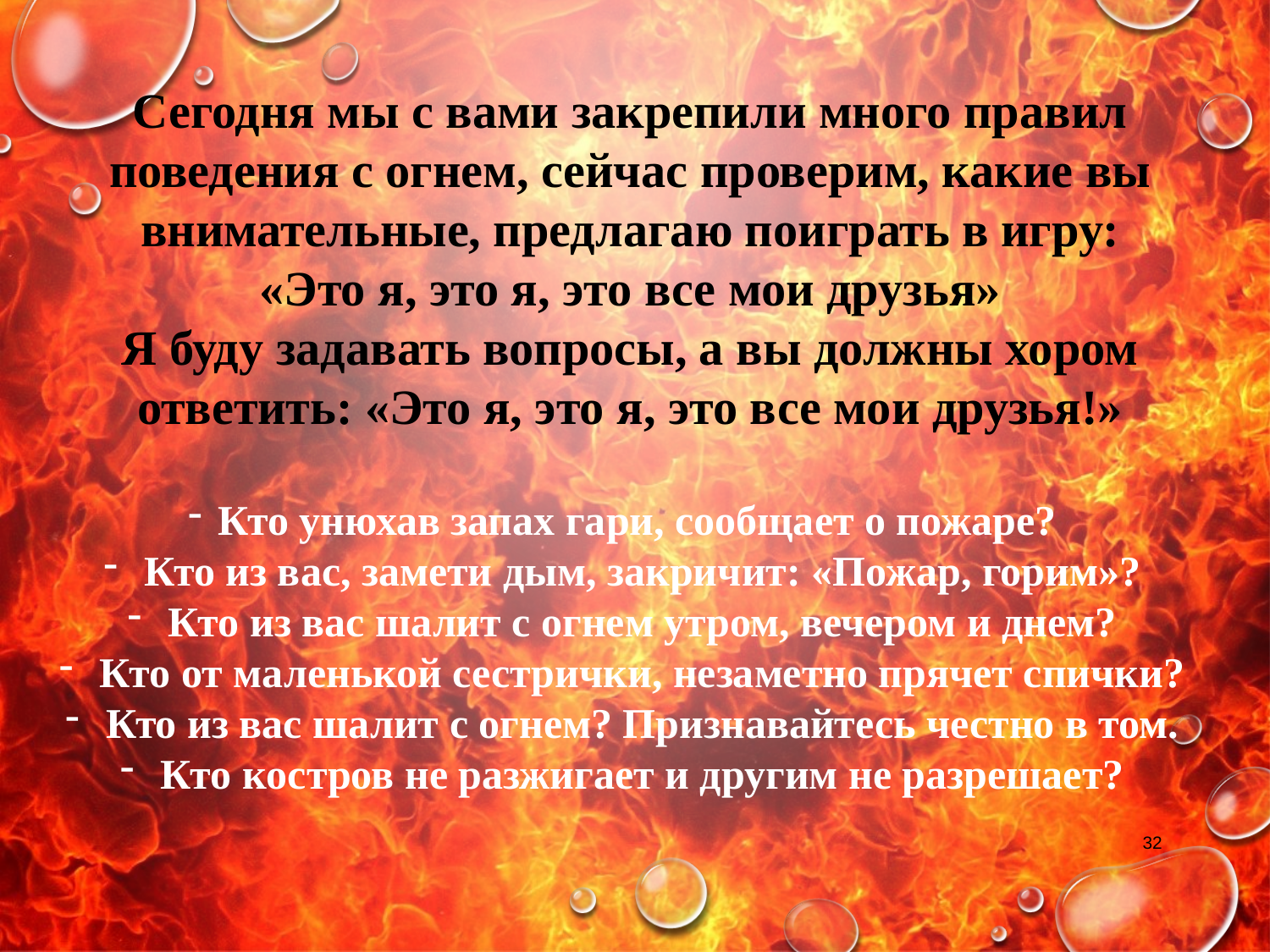

Сегодня мы с вами закрепили много правил поведения с огнем, сейчас проверим, какие вы внимательные, предлагаю поиграть в игру:
«Это я, это я, это все мои друзья»
Я буду задавать вопросы, а вы должны хором ответить: «Это я, это я, это все мои друзья!»

Кто унюхав запах гари, сообщает о пожаре?
 Кто из вас, замети дым, закричит: «Пожар, горим»?
 Кто из вас шалит с огнем утром, вечером и днем?
 Кто от маленькой сестрички, незаметно прячет спички?
 Кто из вас шалит с огнем? Признавайтесь честно в том.
 Кто костров не разжигает и другим не разрешает?

32